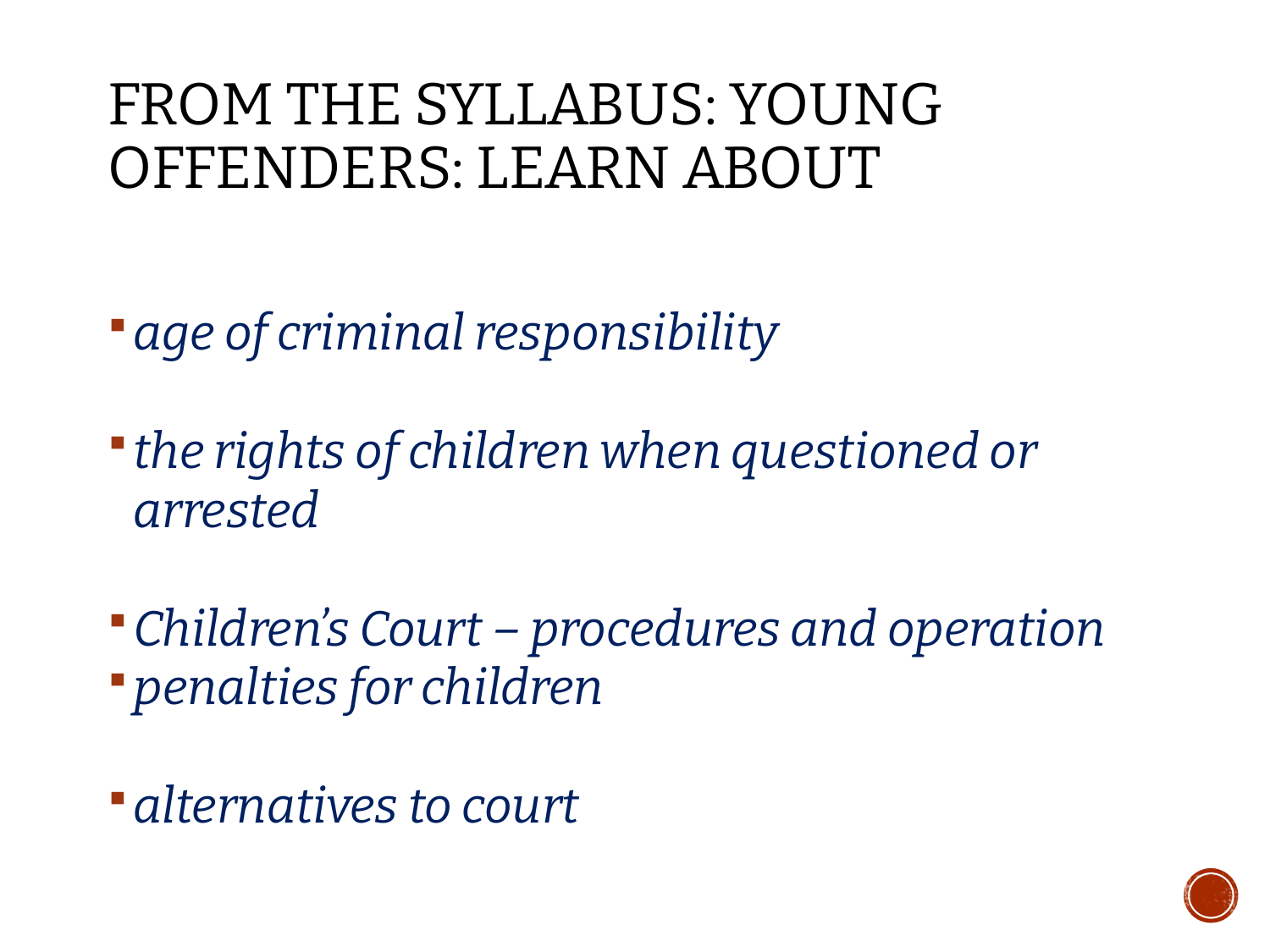

# From the syllabus: Young offenders: learn about
age of criminal responsibility

the rights of children when questioned or arrested

Children’s Court – procedures and operation
penalties for children

alternatives to court